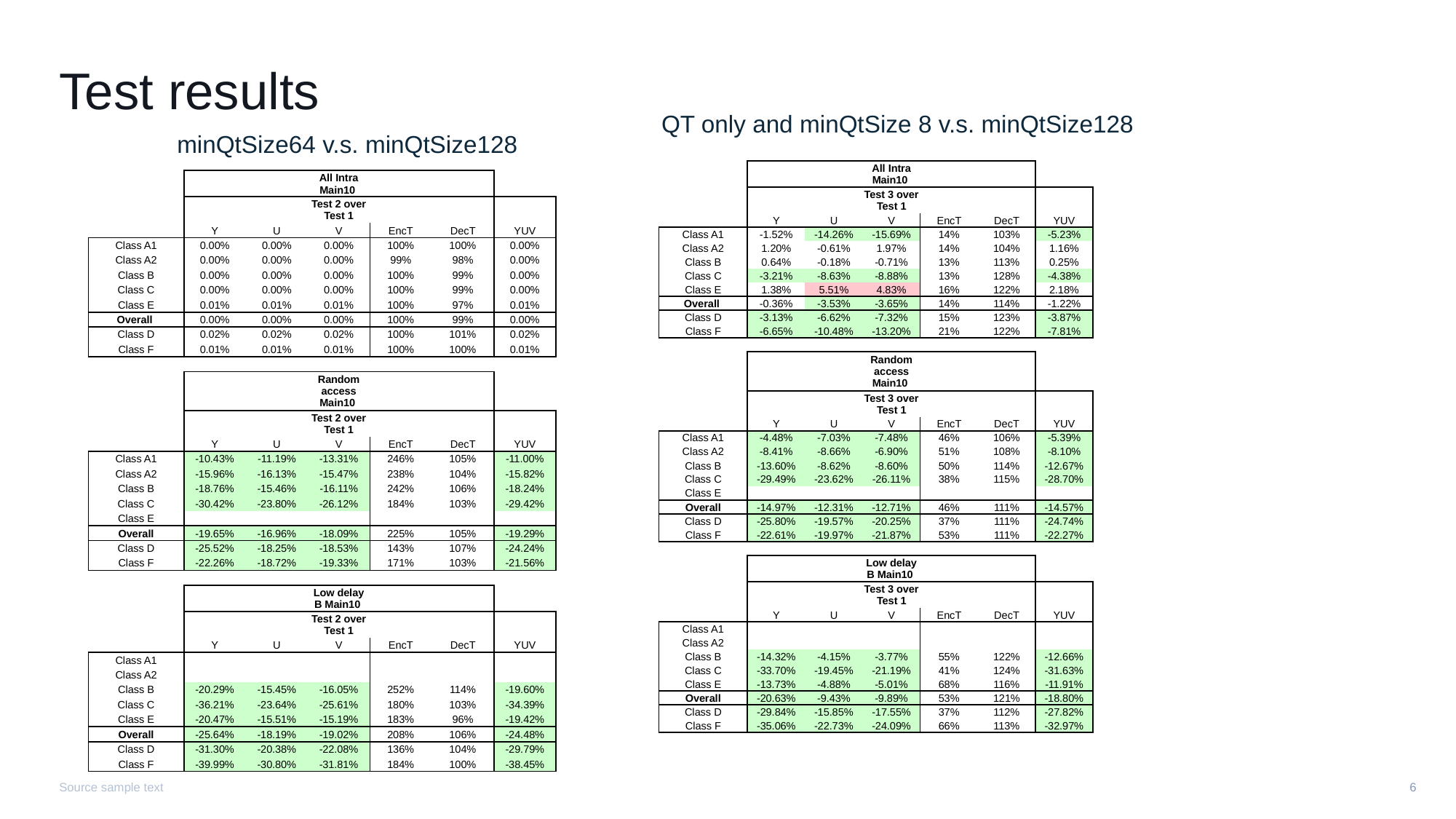

# Test results
QT only and minQtSize 8 v.s. minQtSize128
minQtSize64 v.s. minQtSize128
|  |  |  | All Intra Main10 |  |  |  |
| --- | --- | --- | --- | --- | --- | --- |
|  |  |  | Test 3 over Test 1 |  |  |  |
|  | Y | U | V | EncT | DecT | YUV |
| Class A1 | -1.52% | -14.26% | -15.69% | 14% | 103% | -5.23% |
| Class A2 | 1.20% | -0.61% | 1.97% | 14% | 104% | 1.16% |
| Class B | 0.64% | -0.18% | -0.71% | 13% | 113% | 0.25% |
| Class C | -3.21% | -8.63% | -8.88% | 13% | 128% | -4.38% |
| Class E | 1.38% | 5.51% | 4.83% | 16% | 122% | 2.18% |
| Overall | -0.36% | -3.53% | -3.65% | 14% | 114% | -1.22% |
| Class D | -3.13% | -6.62% | -7.32% | 15% | 123% | -3.87% |
| Class F | -6.65% | -10.48% | -13.20% | 21% | 122% | -7.81% |
|  |  |  |  |  |  |  |
|  |  |  | Random access Main10 |  |  |  |
|  |  |  | Test 3 over Test 1 |  |  |  |
|  | Y | U | V | EncT | DecT | YUV |
| Class A1 | -4.48% | -7.03% | -7.48% | 46% | 106% | -5.39% |
| Class A2 | -8.41% | -8.66% | -6.90% | 51% | 108% | -8.10% |
| Class B | -13.60% | -8.62% | -8.60% | 50% | 114% | -12.67% |
| Class C | -29.49% | -23.62% | -26.11% | 38% | 115% | -28.70% |
| Class E |  |  |  |  |  |  |
| Overall | -14.97% | -12.31% | -12.71% | 46% | 111% | -14.57% |
| Class D | -25.80% | -19.57% | -20.25% | 37% | 111% | -24.74% |
| Class F | -22.61% | -19.97% | -21.87% | 53% | 111% | -22.27% |
|  |  |  |  |  |  |  |
|  |  |  | Low delay B Main10 |  |  |  |
|  |  |  | Test 3 over Test 1 |  |  |  |
|  | Y | U | V | EncT | DecT | YUV |
| Class A1 |  |  |  |  |  |  |
| Class A2 |  |  |  |  |  |  |
| Class B | -14.32% | -4.15% | -3.77% | 55% | 122% | -12.66% |
| Class C | -33.70% | -19.45% | -21.19% | 41% | 124% | -31.63% |
| Class E | -13.73% | -4.88% | -5.01% | 68% | 116% | -11.91% |
| Overall | -20.63% | -9.43% | -9.89% | 53% | 121% | -18.80% |
| Class D | -29.84% | -15.85% | -17.55% | 37% | 112% | -27.82% |
| Class F | -35.06% | -22.73% | -24.09% | 66% | 113% | -32.97% |
|  |  |  | All Intra Main10 |  |  |  |
| --- | --- | --- | --- | --- | --- | --- |
|  |  |  | Test 2 over Test 1 |  |  |  |
|  | Y | U | V | EncT | DecT | YUV |
| Class A1 | 0.00% | 0.00% | 0.00% | 100% | 100% | 0.00% |
| Class A2 | 0.00% | 0.00% | 0.00% | 99% | 98% | 0.00% |
| Class B | 0.00% | 0.00% | 0.00% | 100% | 99% | 0.00% |
| Class C | 0.00% | 0.00% | 0.00% | 100% | 99% | 0.00% |
| Class E | 0.01% | 0.01% | 0.01% | 100% | 97% | 0.01% |
| Overall | 0.00% | 0.00% | 0.00% | 100% | 99% | 0.00% |
| Class D | 0.02% | 0.02% | 0.02% | 100% | 101% | 0.02% |
| Class F | 0.01% | 0.01% | 0.01% | 100% | 100% | 0.01% |
|  |  |  |  |  |  |  |
|  |  |  | Random access Main10 |  |  |  |
|  |  |  | Test 2 over Test 1 |  |  |  |
|  | Y | U | V | EncT | DecT | YUV |
| Class A1 | -10.43% | -11.19% | -13.31% | 246% | 105% | -11.00% |
| Class A2 | -15.96% | -16.13% | -15.47% | 238% | 104% | -15.82% |
| Class B | -18.76% | -15.46% | -16.11% | 242% | 106% | -18.24% |
| Class C | -30.42% | -23.80% | -26.12% | 184% | 103% | -29.42% |
| Class E |  |  |  |  |  |  |
| Overall | -19.65% | -16.96% | -18.09% | 225% | 105% | -19.29% |
| Class D | -25.52% | -18.25% | -18.53% | 143% | 107% | -24.24% |
| Class F | -22.26% | -18.72% | -19.33% | 171% | 103% | -21.56% |
|  |  |  |  |  |  |  |
|  |  |  | Low delay B Main10 |  |  |  |
|  |  |  | Test 2 over Test 1 |  |  |  |
|  | Y | U | V | EncT | DecT | YUV |
| Class A1 |  |  |  |  |  |  |
| Class A2 |  |  |  |  |  |  |
| Class B | -20.29% | -15.45% | -16.05% | 252% | 114% | -19.60% |
| Class C | -36.21% | -23.64% | -25.61% | 180% | 103% | -34.39% |
| Class E | -20.47% | -15.51% | -15.19% | 183% | 96% | -19.42% |
| Overall | -25.64% | -18.19% | -19.02% | 208% | 106% | -24.48% |
| Class D | -31.30% | -20.38% | -22.08% | 136% | 104% | -29.79% |
| Class F | -39.99% | -30.80% | -31.81% | 184% | 100% | -38.45% |
Source sample text